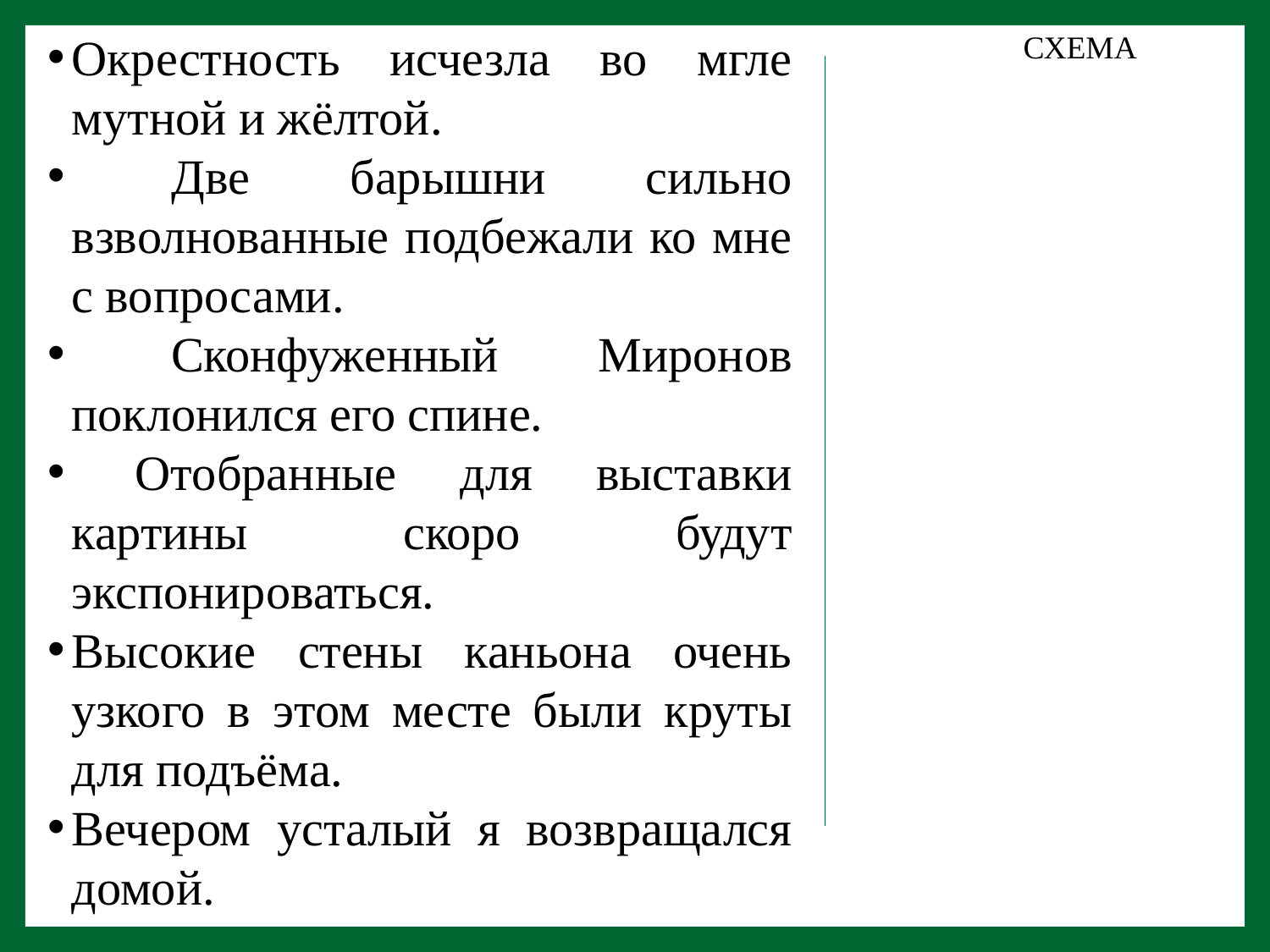

Окрестность исчезла во мгле мутной и жёлтой.
 Две барышни сильно взволнованные подбежали ко мне с вопросами.
 Сконфуженный Миронов поклонился его спине.
 Отобранные для выставки картины скоро будут экспонироваться.
Высокие стены каньона очень узкого в этом месте были круты для подъёма.
Вечером усталый я возвращался домой.
СХЕМА